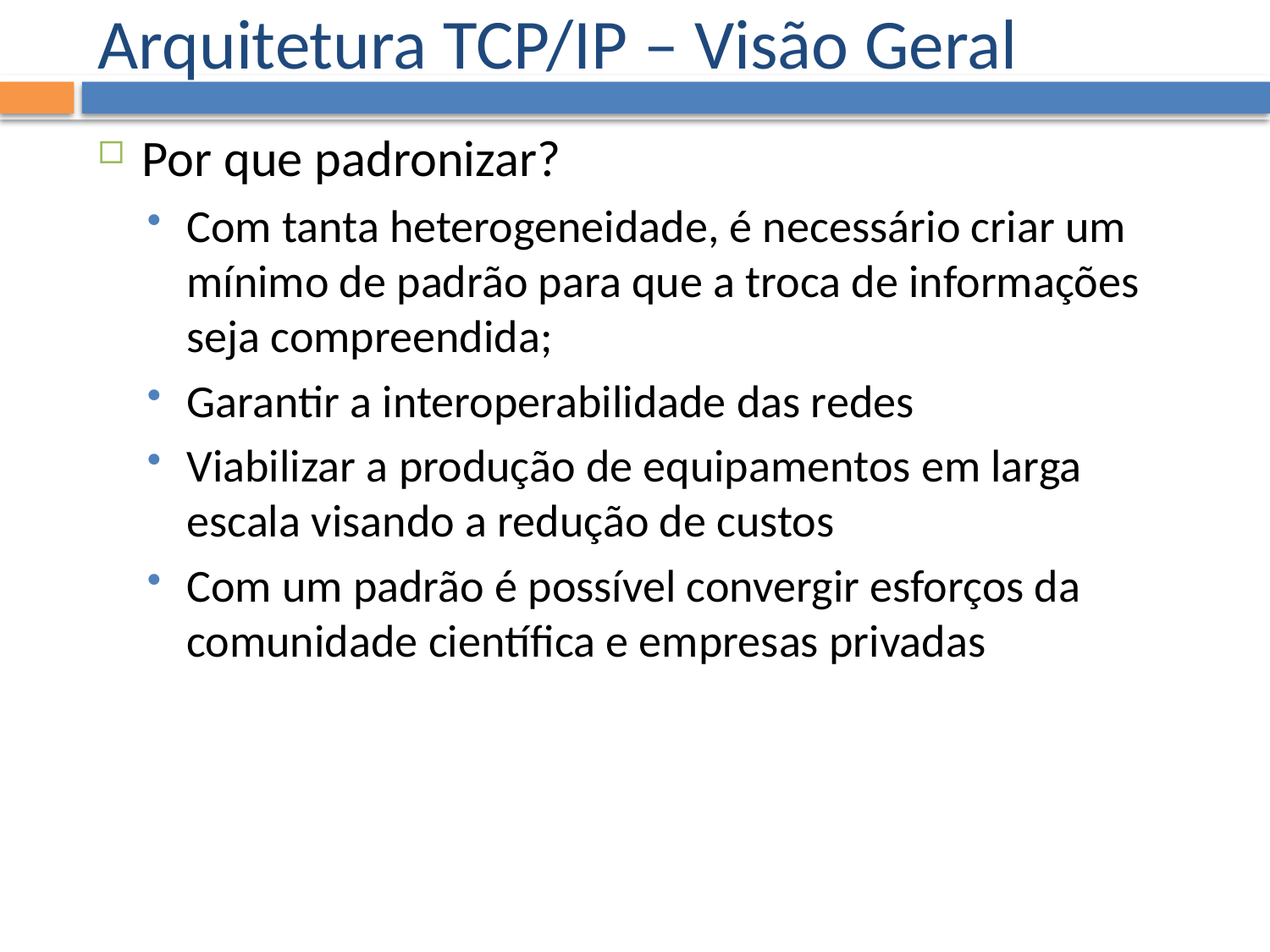

# Arquitetura TCP/IP – Visão Geral
Por que padronizar?
Com tanta heterogeneidade, é necessário criar um mínimo de padrão para que a troca de informações seja compreendida;
Garantir a interoperabilidade das redes
Viabilizar a produção de equipamentos em larga escala visando a redução de custos
Com um padrão é possível convergir esforços da comunidade científica e empresas privadas